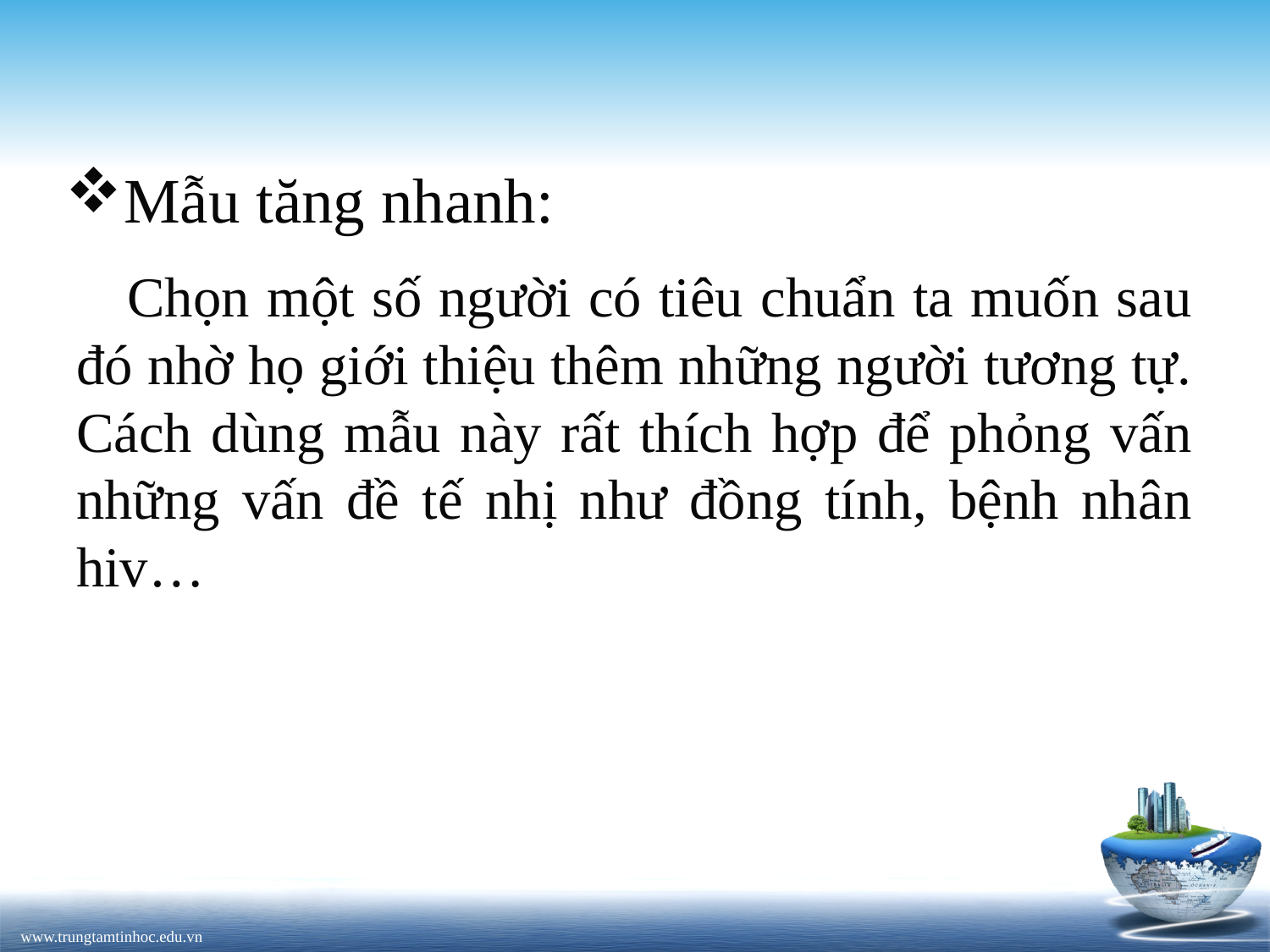

# Mẫu tăng nhanh:
   Chọn một số người có tiêu chuẩn ta muốn sau đó nhờ họ giới thiệu thêm những người tương tự. Cách dùng mẫu này rất thích hợp để phỏng vấn những vấn đề tế nhị như đồng tính, bệnh nhân hiv…